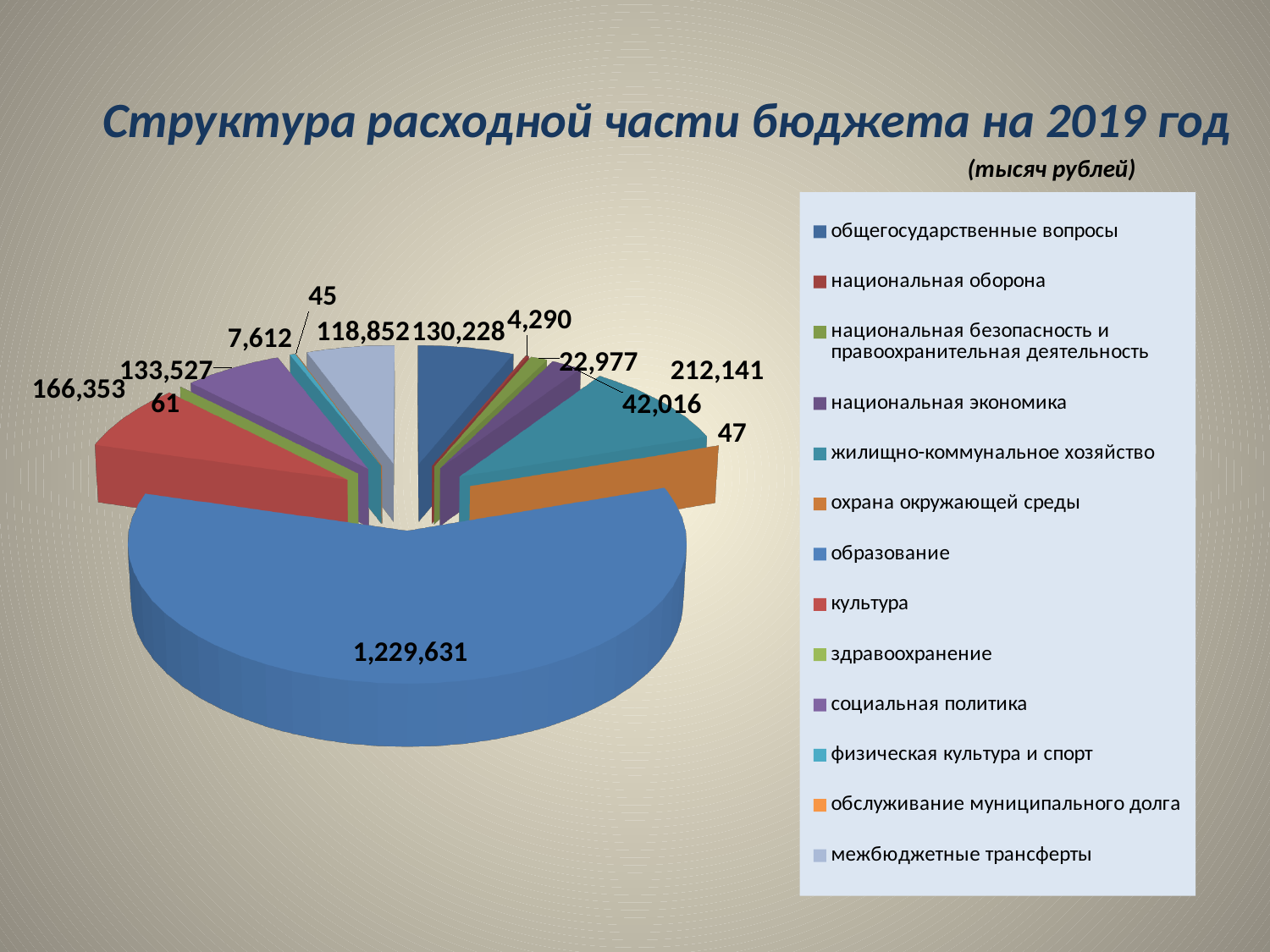

# Структура расходной части бюджета на 2019 год
(тысяч рублей)

[unsupported chart]